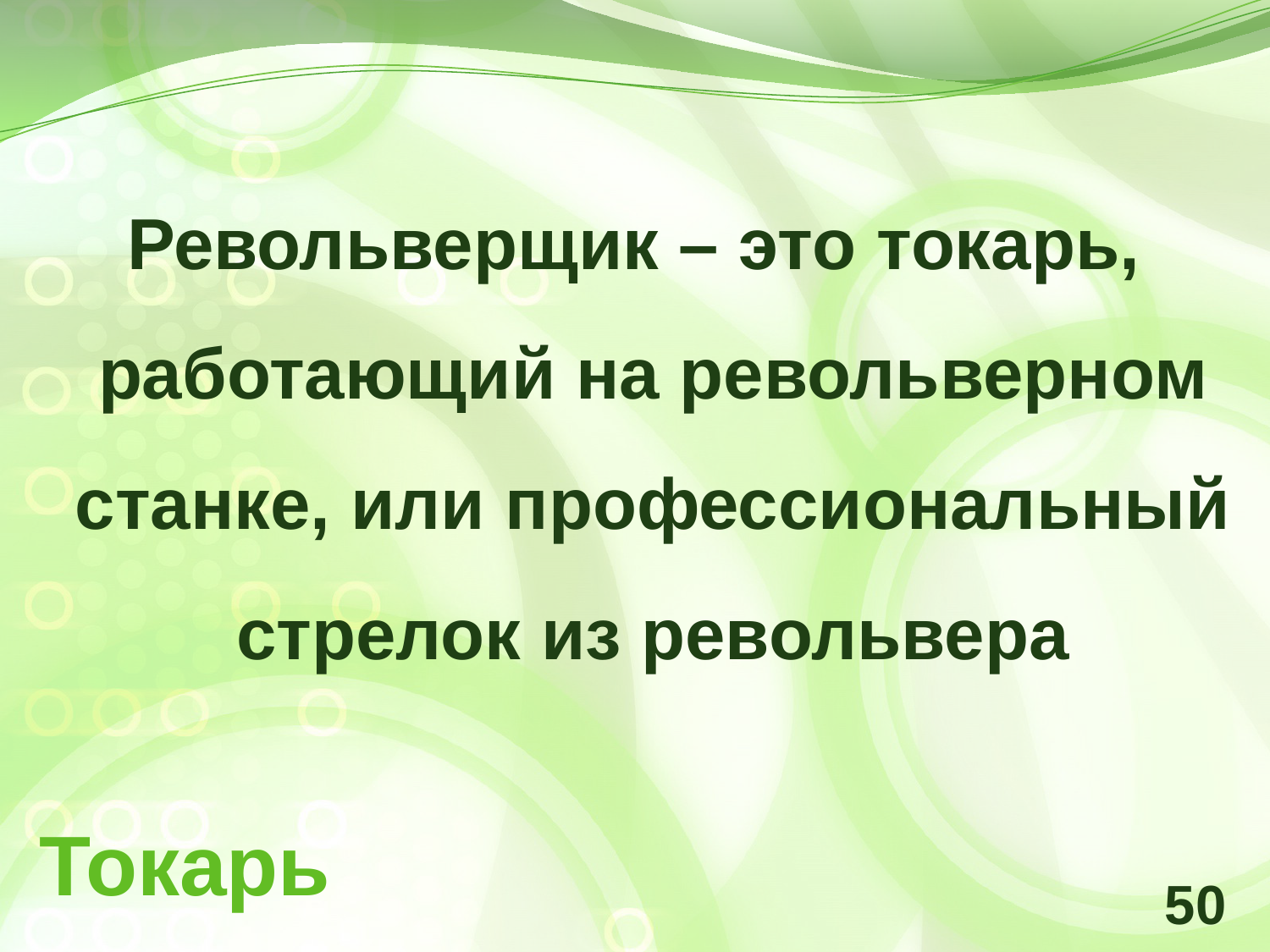

Револьверщик – это токарь, работающий на револьверном станке, или профессиональный стрелок из револьвера
# Токарь
50